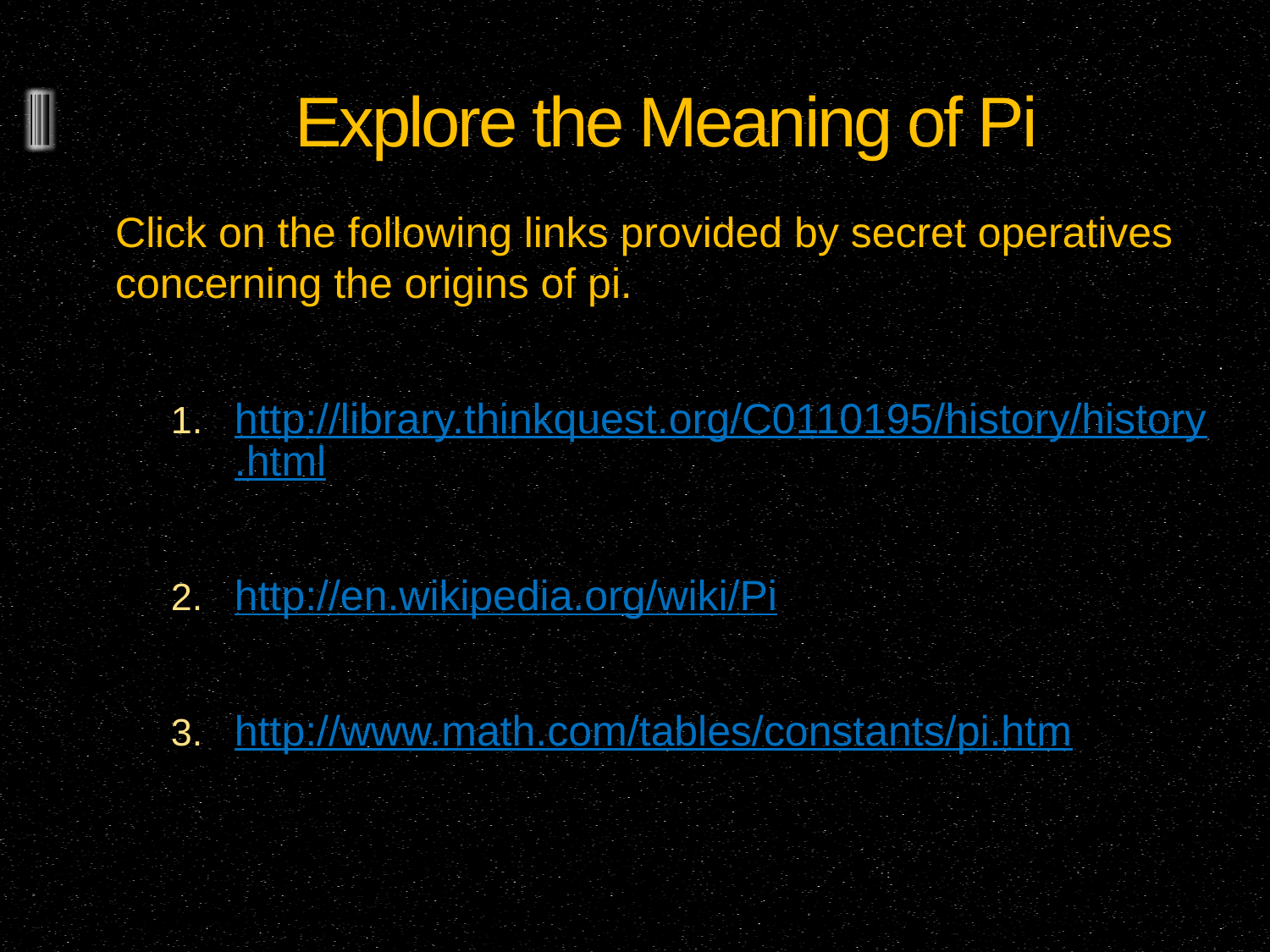

# Explore the Meaning of Pi
Click on the following links provided by secret operatives concerning the origins of pi.

http://library.thinkquest.org/C0110195/history/history.html

http://en.wikipedia.org/wiki/Pi

http://www.math.com/tables/constants/pi.htm